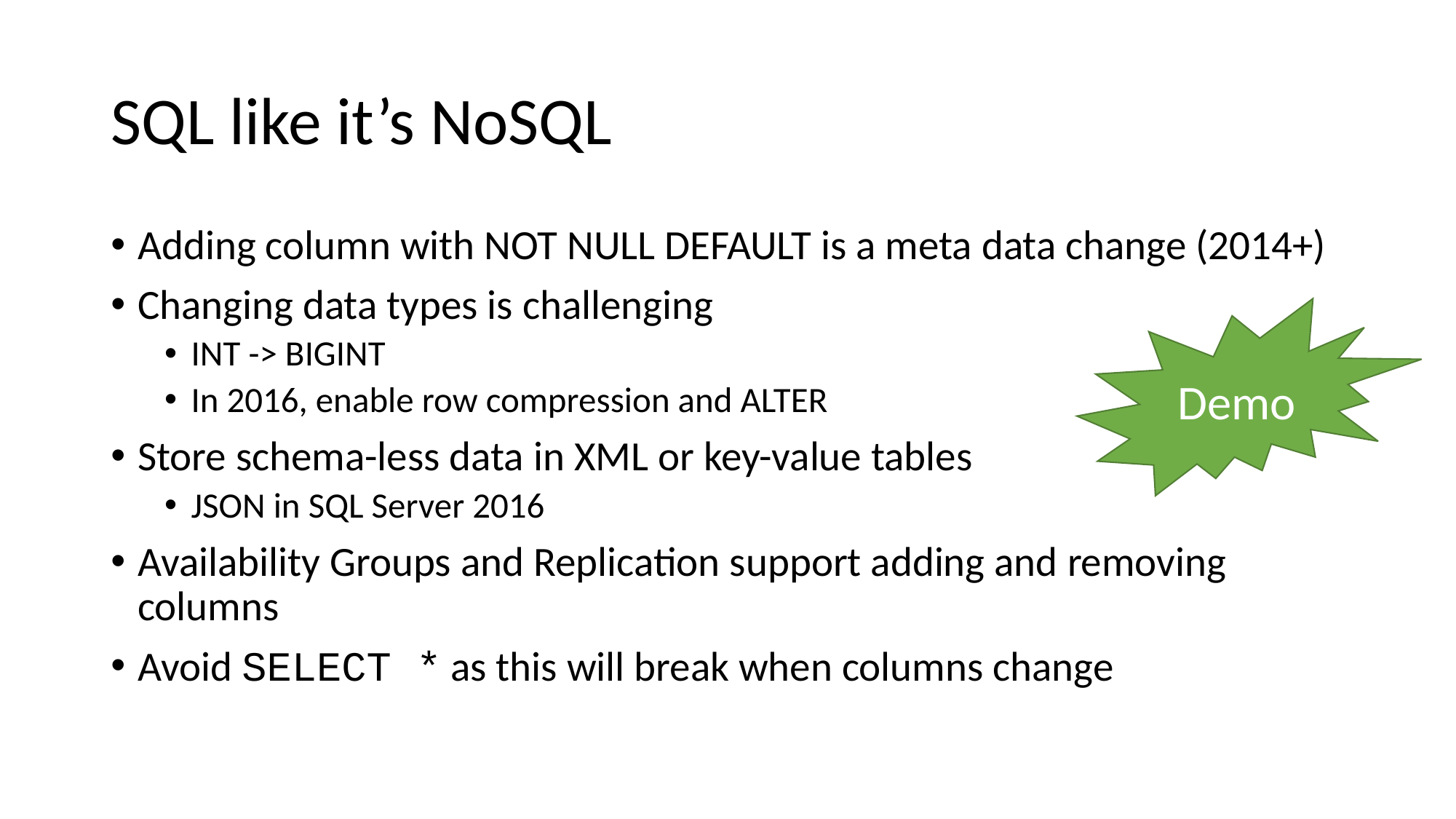

# SQL like it’s NoSQL
Adding column with NOT NULL DEFAULT is a meta data change (2014+)
Changing data types is challenging
INT -> BIGINT
In 2016, enable row compression and ALTER
Store schema-less data in XML or key-value tables
JSON in SQL Server 2016
Availability Groups and Replication support adding and removing columns
Avoid SELECT * as this will break when columns change

Demo